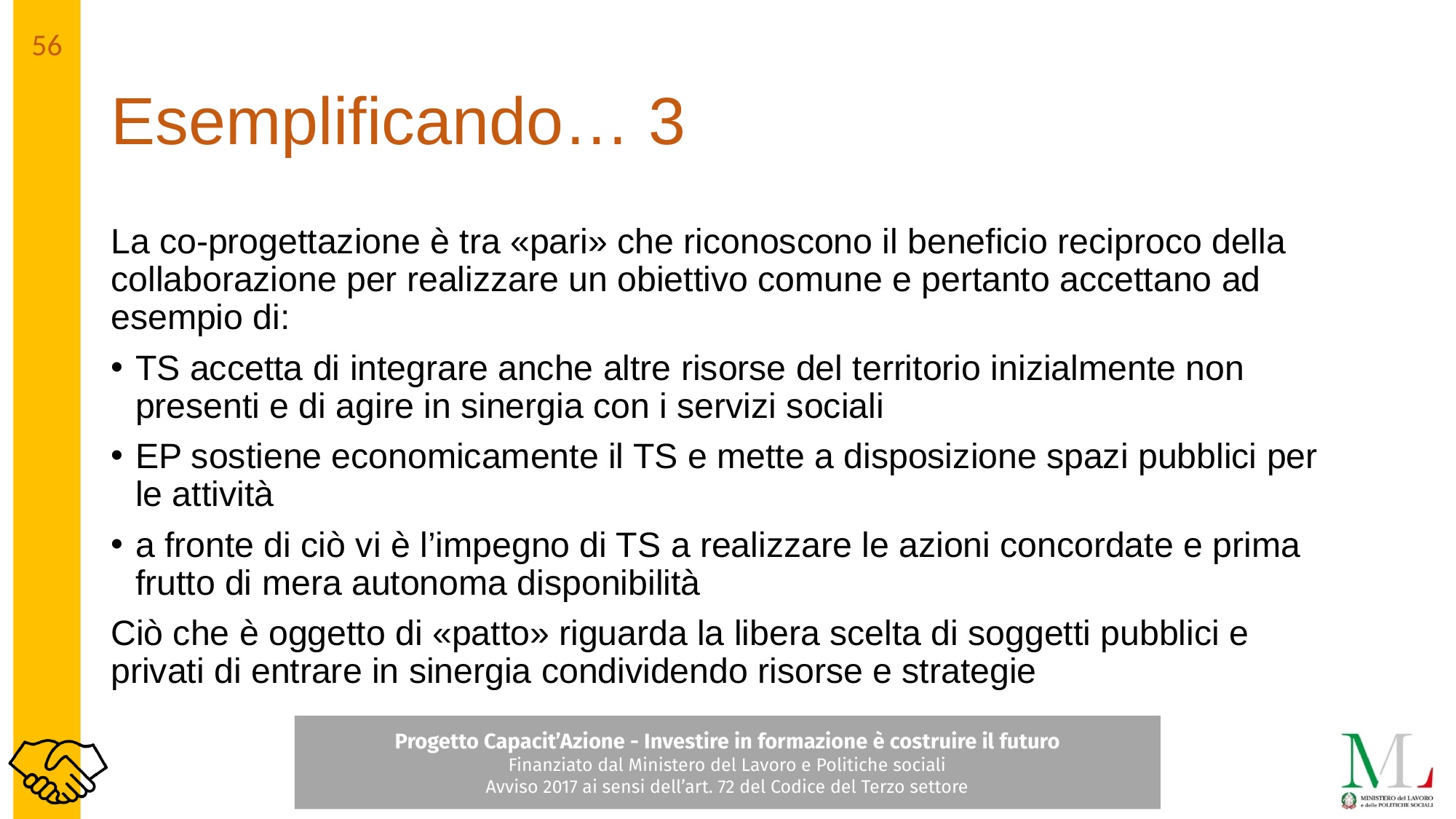

# Esemplificando… 3
La co-progettazione è tra «pari» che riconoscono il beneficio reciproco della collaborazione per realizzare un obiettivo comune e pertanto accettano ad esempio di:
TS accetta di integrare anche altre risorse del territorio inizialmente non presenti e di agire in sinergia con i servizi sociali
EP sostiene economicamente il TS e mette a disposizione spazi pubblici per le attività
a fronte di ciò vi è l’impegno di TS a realizzare le azioni concordate e prima frutto di mera autonoma disponibilità
Ciò che è oggetto di «patto» riguarda la libera scelta di soggetti pubblici e privati di entrare in sinergia condividendo risorse e strategie

56